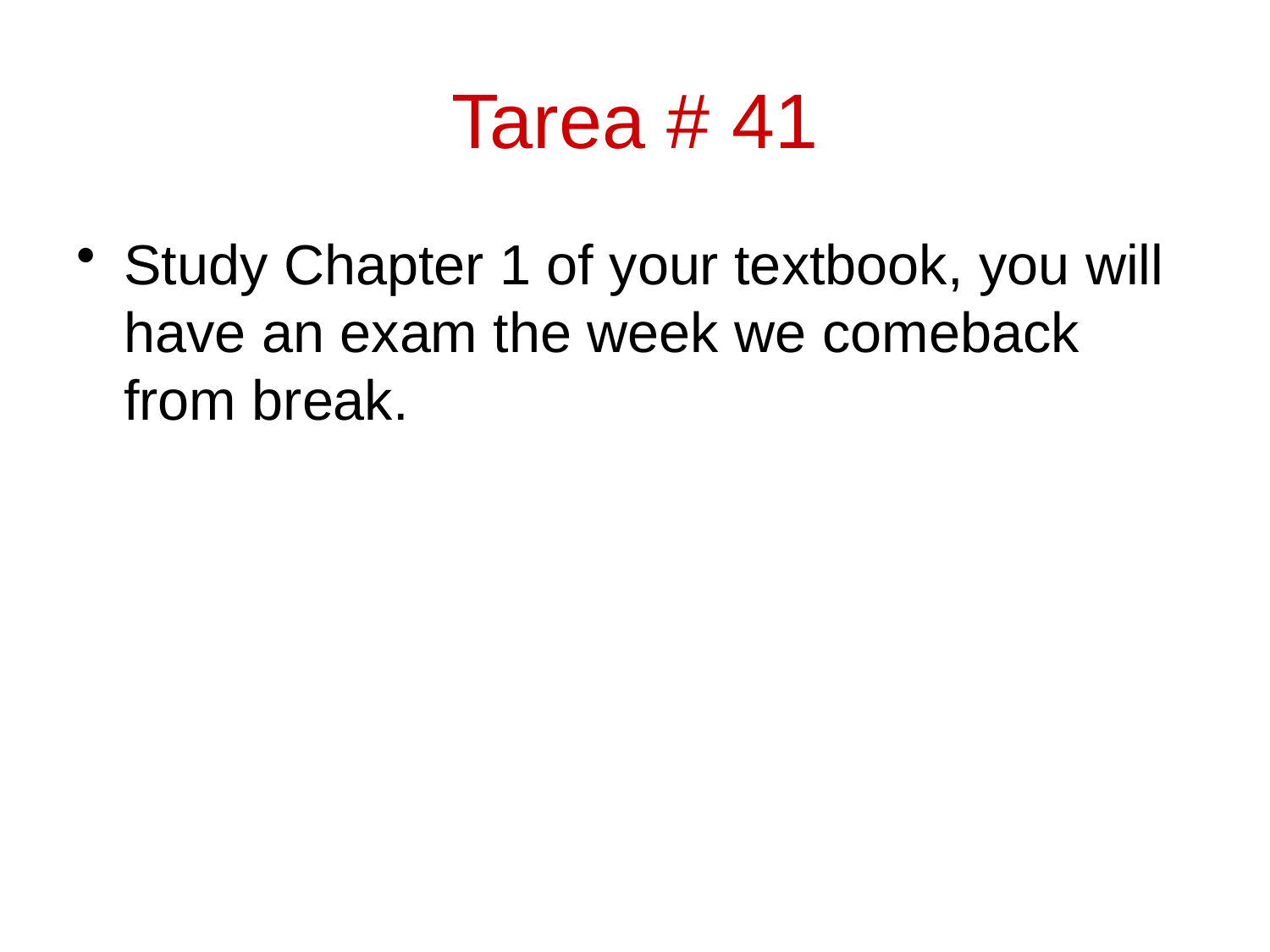

# Tarea # 41
Study Chapter 1 of your textbook, you will have an exam the week we comeback from break.